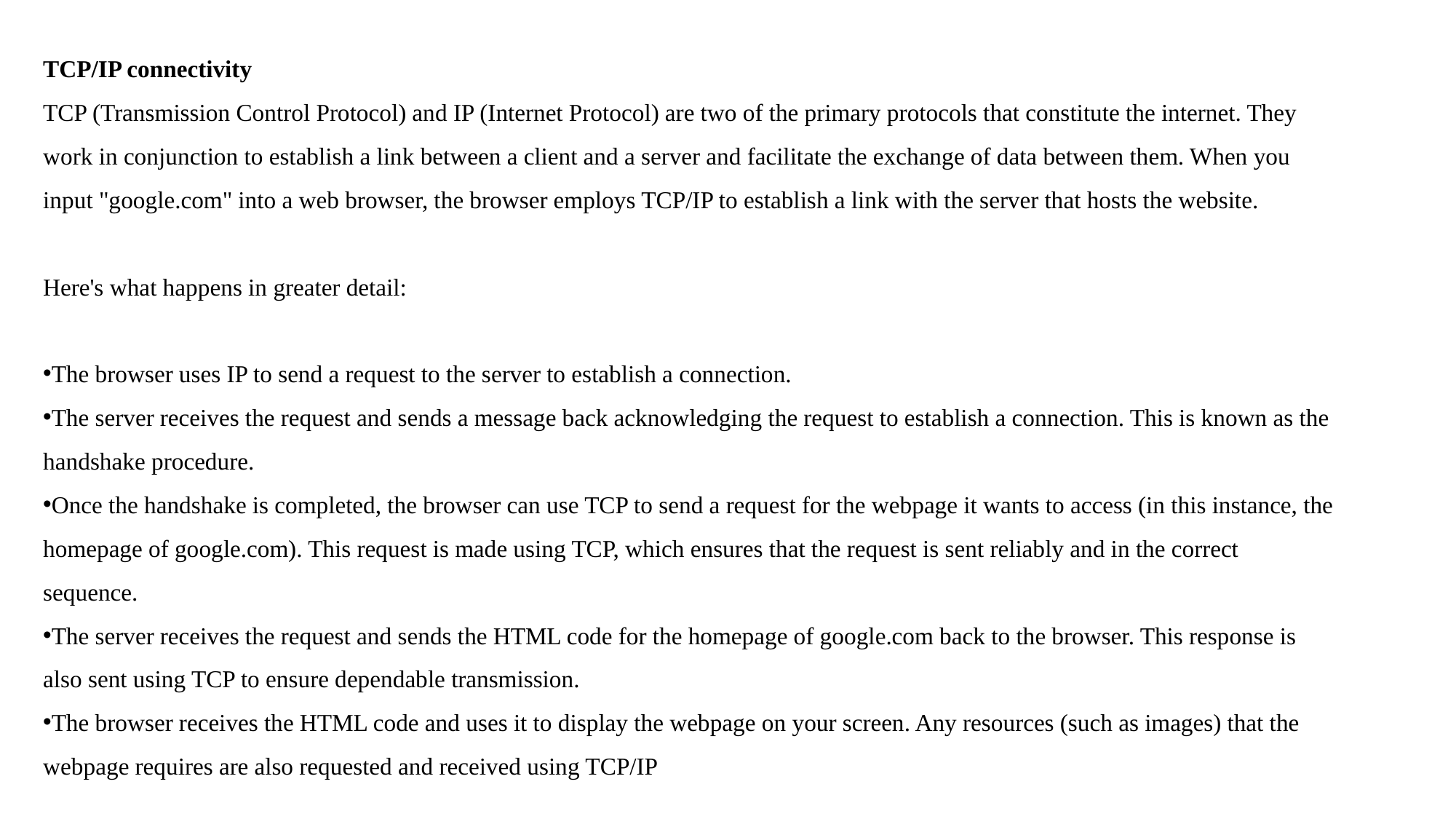

TCP/IP connectivity
TCP (Transmission Control Protocol) and IP (Internet Protocol) are two of the primary protocols that constitute the internet. They work in conjunction to establish a link between a client and a server and facilitate the exchange of data between them. When you input "google.com" into a web browser, the browser employs TCP/IP to establish a link with the server that hosts the website.

Here's what happens in greater detail:

The browser uses IP to send a request to the server to establish a connection.
The server receives the request and sends a message back acknowledging the request to establish a connection. This is known as the handshake procedure.
Once the handshake is completed, the browser can use TCP to send a request for the webpage it wants to access (in this instance, the homepage of google.com). This request is made using TCP, which ensures that the request is sent reliably and in the correct sequence.
The server receives the request and sends the HTML code for the homepage of google.com back to the browser. This response is also sent using TCP to ensure dependable transmission.
The browser receives the HTML code and uses it to display the webpage on your screen. Any resources (such as images) that the webpage requires are also requested and received using TCP/IP